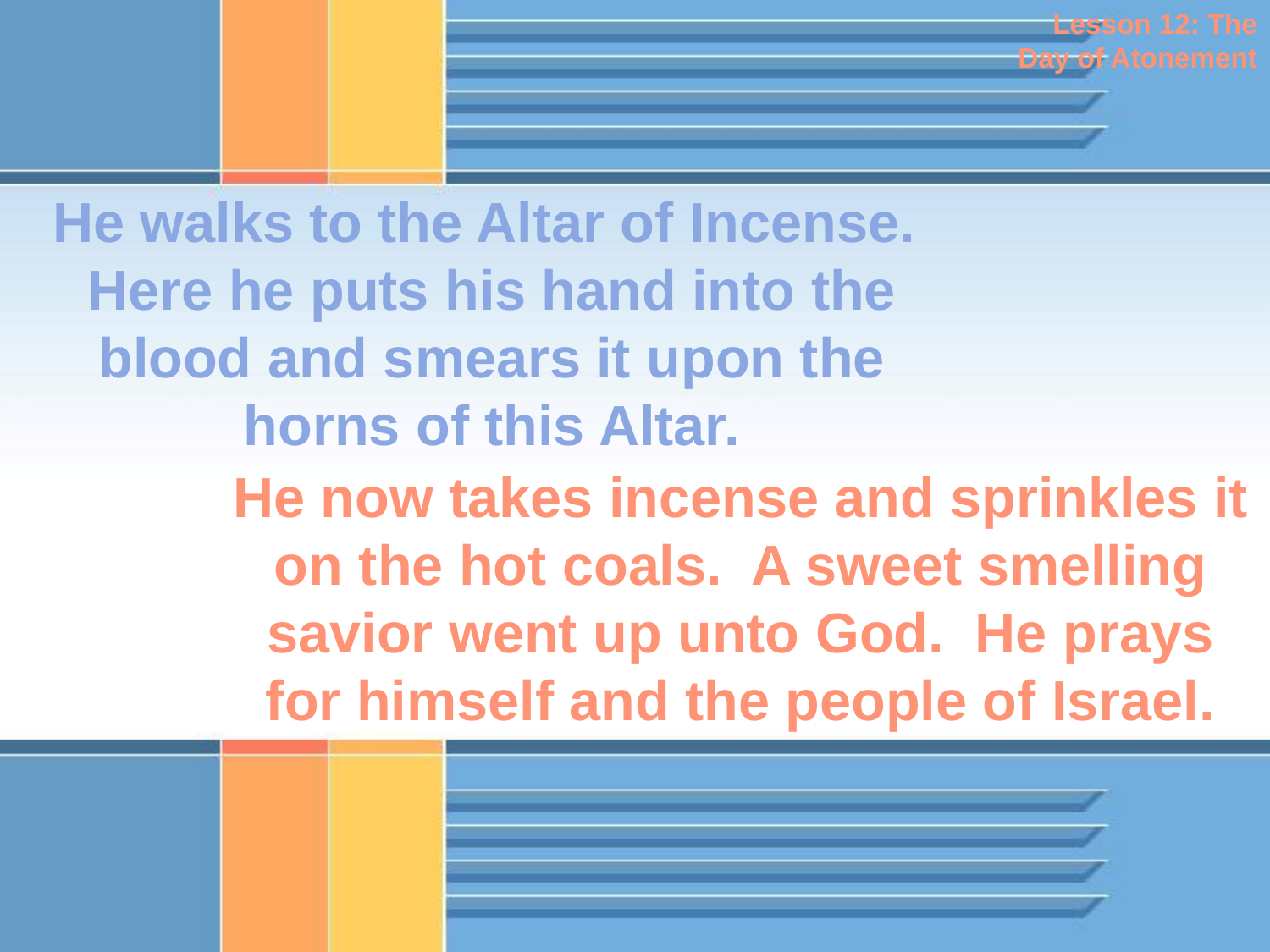

Lesson 12: The Day of Atonement
He walks to the Altar of Incense.  Here he puts his hand into the blood and smears it upon the horns of this Altar.
He now takes incense and sprinkles it on the hot coals.  A sweet smelling savior went up unto God.  He prays for himself and the people of Israel.